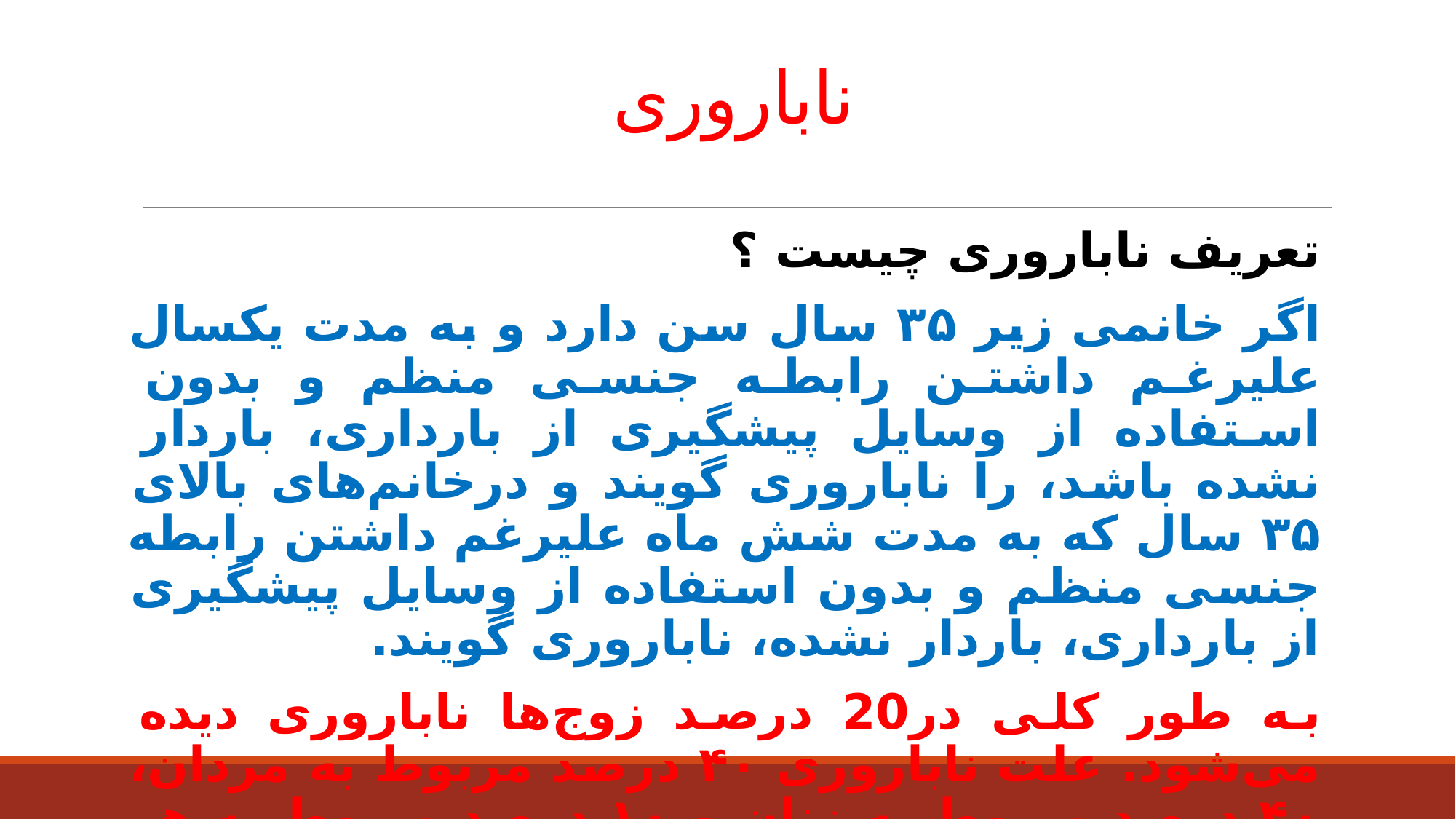

# ناباروری
تعریف ناباروری چیست ؟
اگر خانمی زیر ۳۵ سال سن دارد و به مدت یکسال علیرغم داشتن رابطه جنسی منظم و بدون استفاده از وسایل پیشگیری از بارداری، باردار نشده باشد، را ناباروری گویند و درخانم‌های بالای ۳۵ سال که به مدت شش ماه علیرغم داشتن رابطه جنسی منظم و بدون استفاده از وسایل پیشگیری از بارداری، باردار نشده، ناباروری گویند.
به طور کلی در20 درصد زوج‌ها ناباروری دیده می‌شود. علت ناباروری ۴۰ درصد مربوط به مردان، ۴۰ درصد مربوط به زنان و ۱۰ درصد مربوط به هر دو آنهاست و در ۱۰ درصد زوج‌ها نیز علت ناباروری نامشخص است.